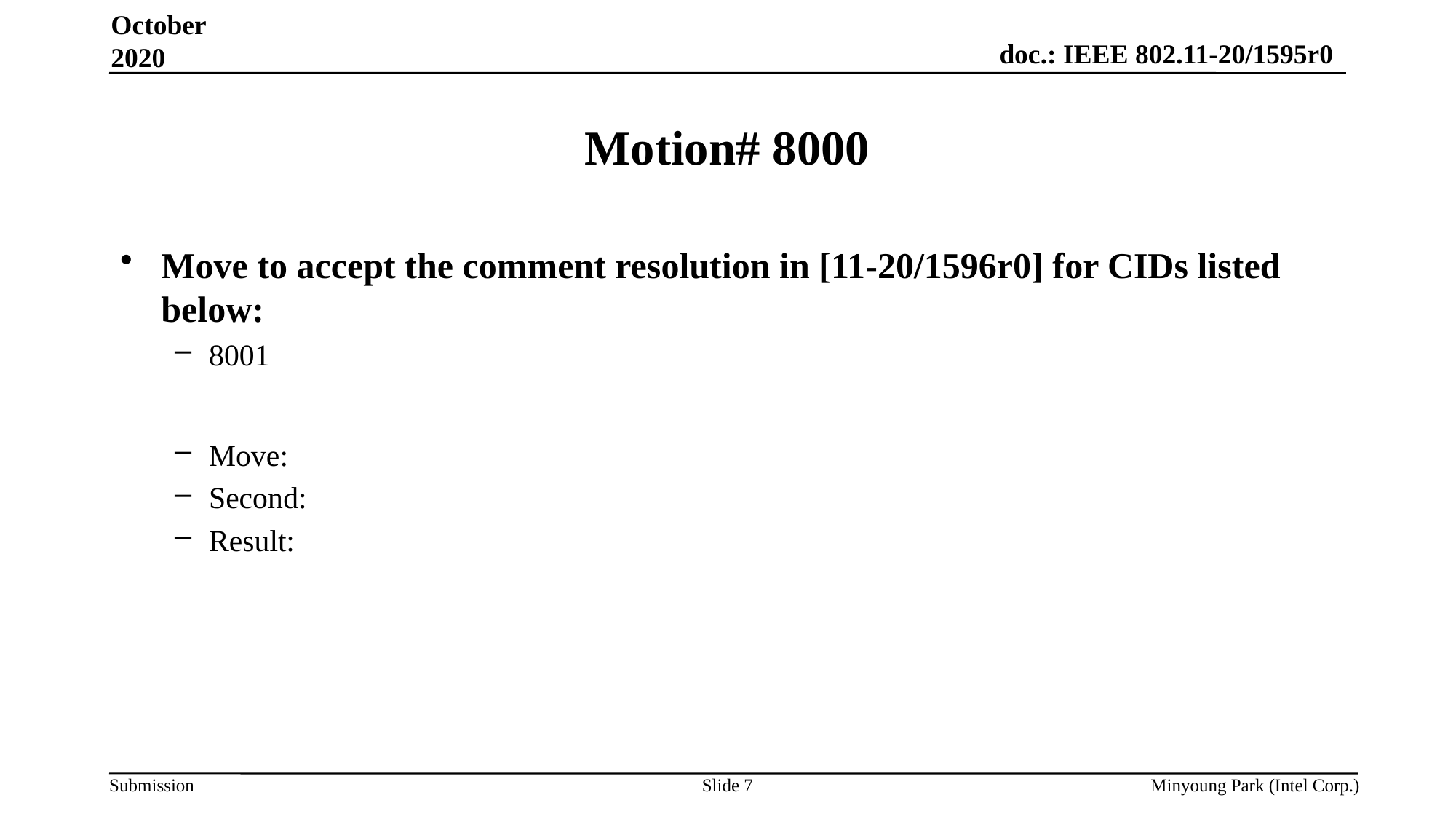

October 2020
# Motion# 8000
Move to accept the comment resolution in [11-20/1596r0] for CIDs listed below:
8001

Move:
Second:
Result:
Slide 7
Minyoung Park (Intel Corp.)